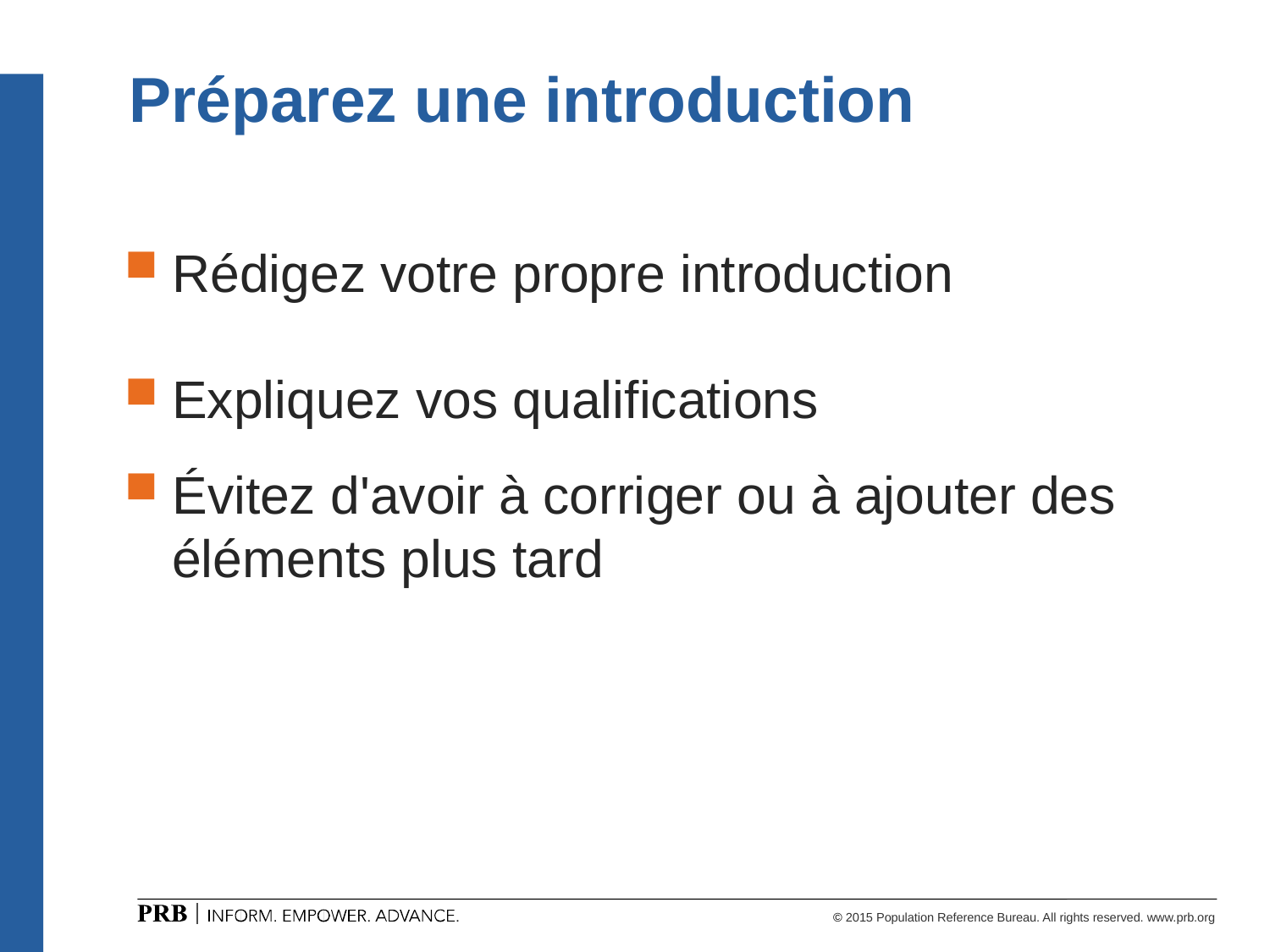

# Préparez une introduction
Rédigez votre propre introduction
Expliquez vos qualifications
Évitez d'avoir à corriger ou à ajouter des éléments plus tard